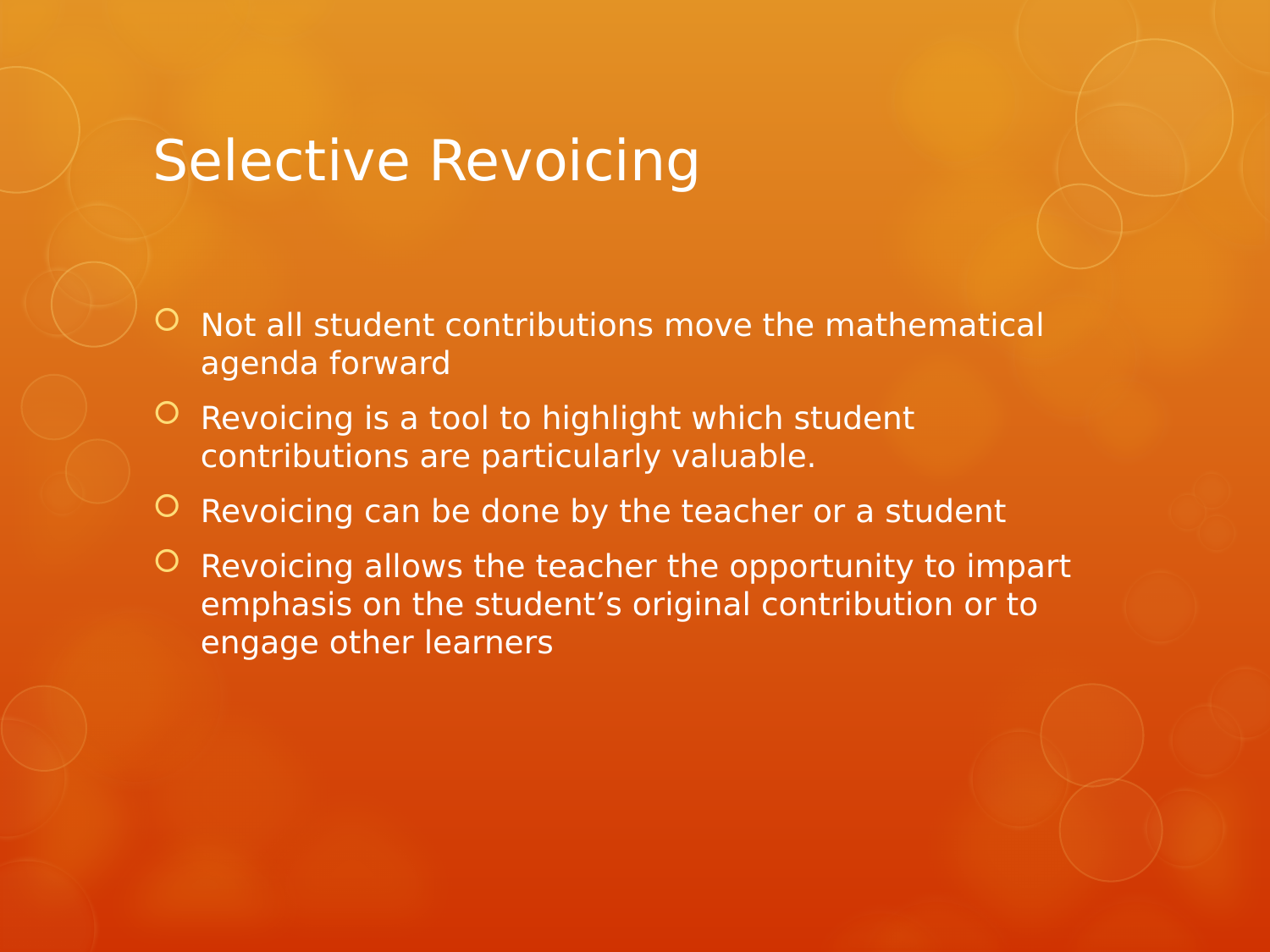

# Selective Revoicing
Not all student contributions move the mathematical agenda forward
Revoicing is a tool to highlight which student contributions are particularly valuable.
Revoicing can be done by the teacher or a student
Revoicing allows the teacher the opportunity to impart emphasis on the student’s original contribution or to engage other learners